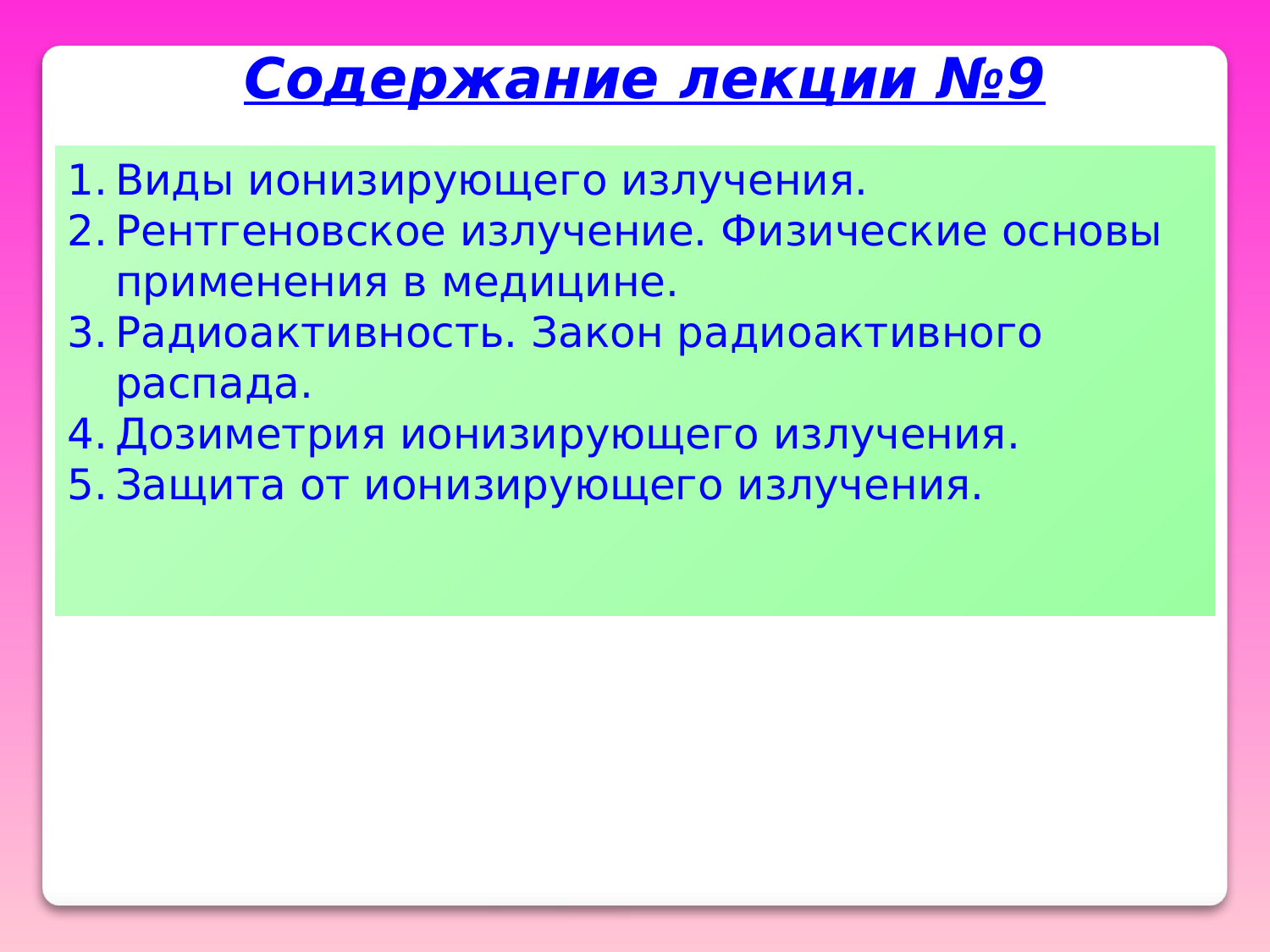

Содержание лекции №9
Виды ионизирующего излучения.
Рентгеновское излучение. Физические основы применения в медицине.
Радиоактивность. Закон радиоактивного распада.
Дозиметрия ионизирующего излучения.
Защита от ионизирующего излучения.